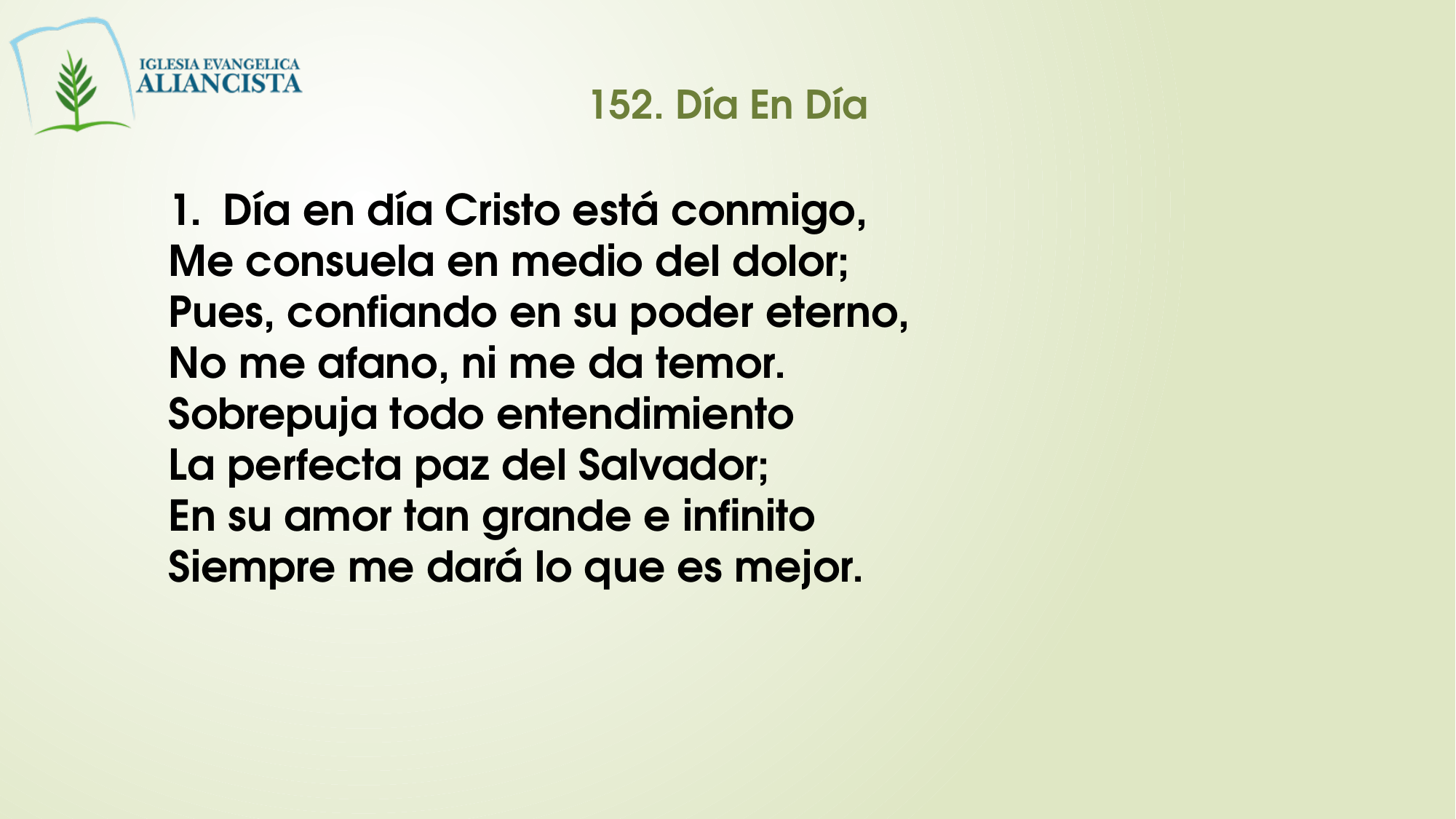

152. Día En Día
Día en día Cristo está conmigo,
Me consuela en medio del dolor;
Pues, confiando en su poder eterno,
No me afano, ni me da temor.
Sobrepuja todo entendimiento
La perfecta paz del Salvador;
En su amor tan grande e infinito
Siempre me dará lo que es mejor.